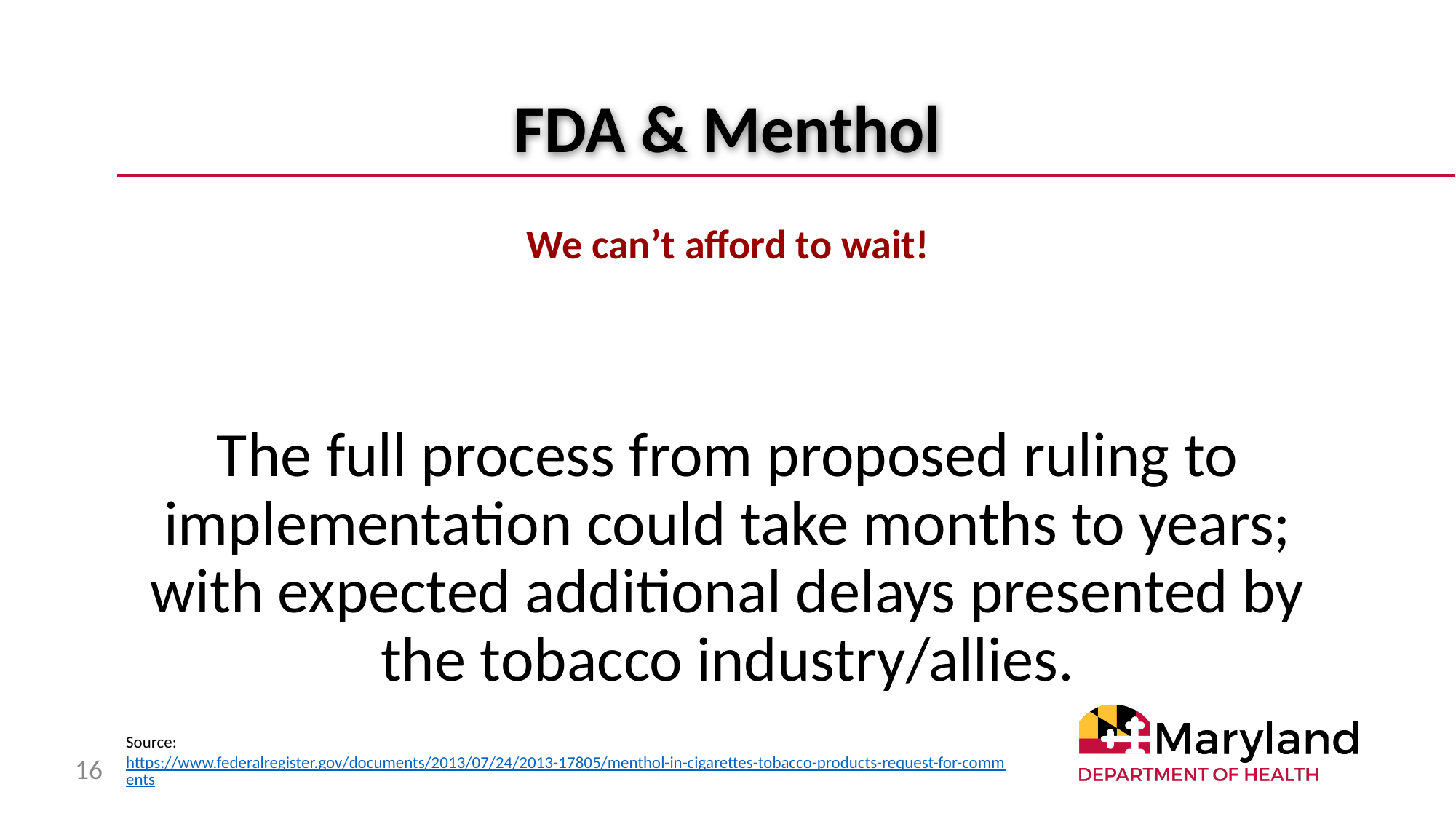

# FDA & Menthol
We can’t afford to wait!

The full process from proposed ruling to implementation could take months to years; with expected additional delays presented by the tobacco industry/allies.

Source: https://www.federalregister.gov/documents/2013/07/24/2013-17805/menthol-in-cigarettes-tobacco-products-request-for-comments
16